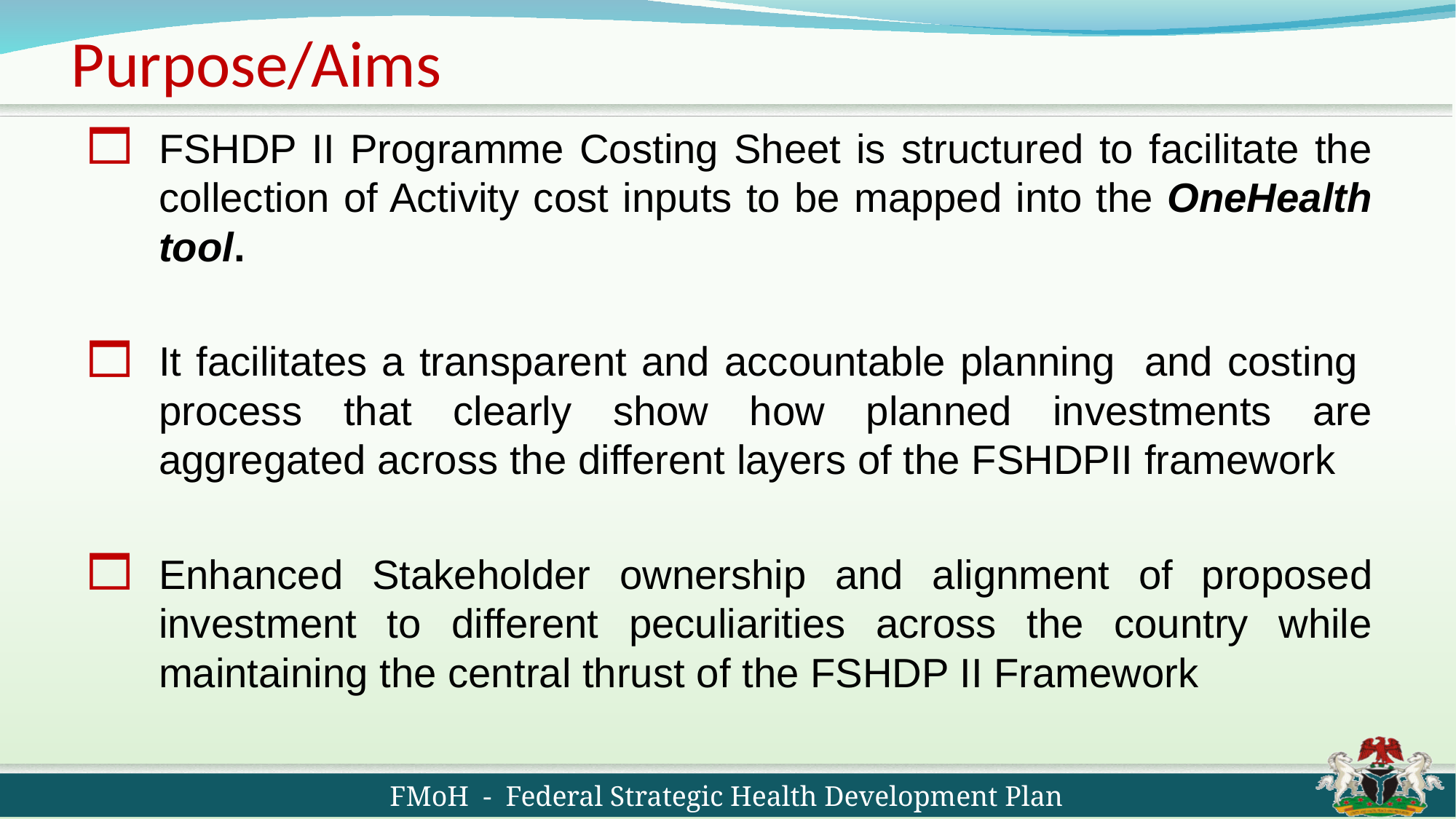

# Purpose/Aims
FSHDP II Programme Costing Sheet is structured to facilitate the collection of Activity cost inputs to be mapped into the OneHealth tool.

It facilitates a transparent and accountable planning  and costing  process that clearly show how planned investments are aggregated across the different layers of the FSHDPII framework

Enhanced Stakeholder ownership and alignment of proposed investment to different peculiarities across the country while maintaining the central thrust of the FSHDP II Framework